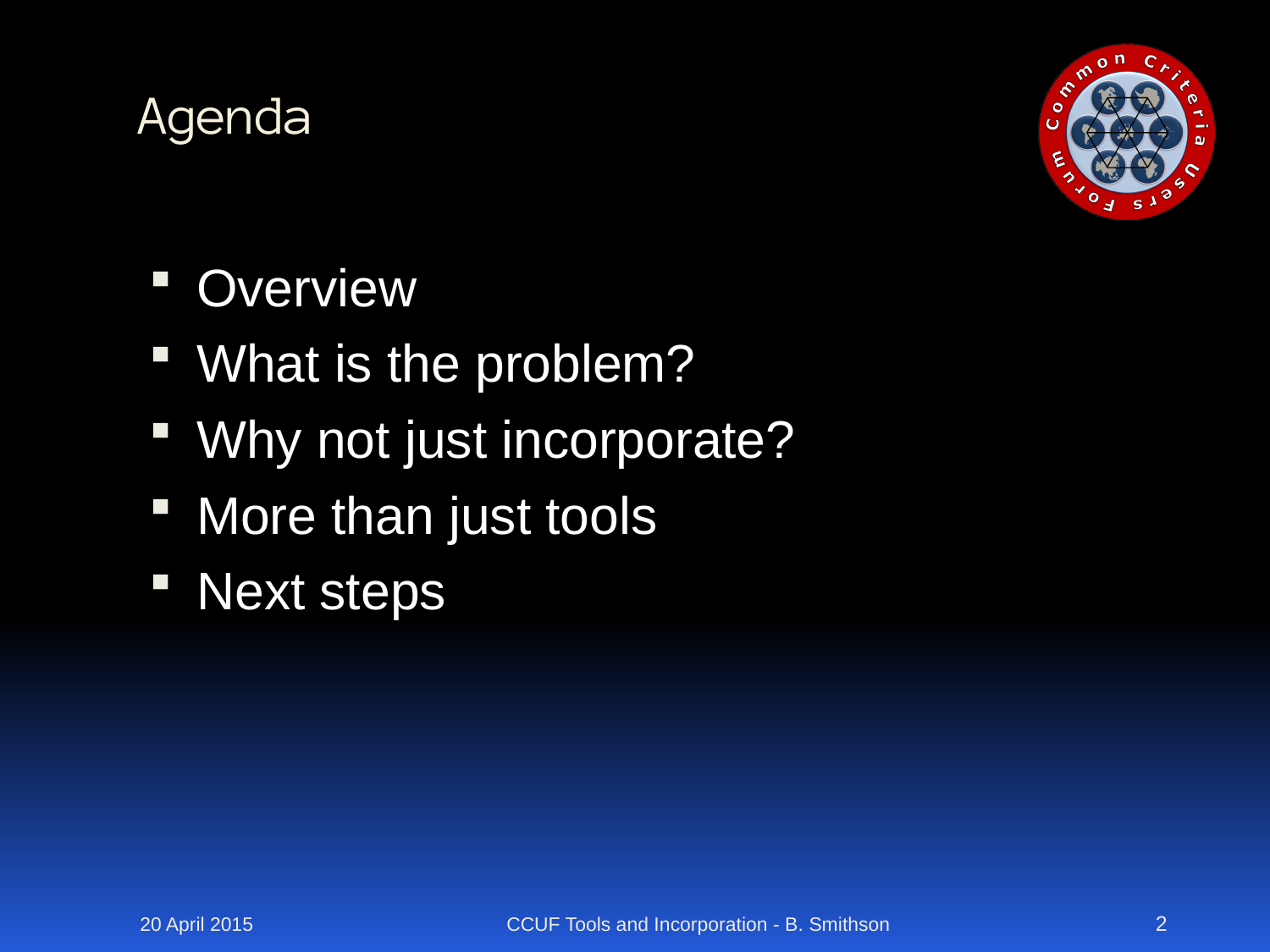

# Agenda
Overview
What is the problem?
Why not just incorporate?
More than just tools
Next steps

20 April 2015
CCUF Tools and Incorporation - B. Smithson
2